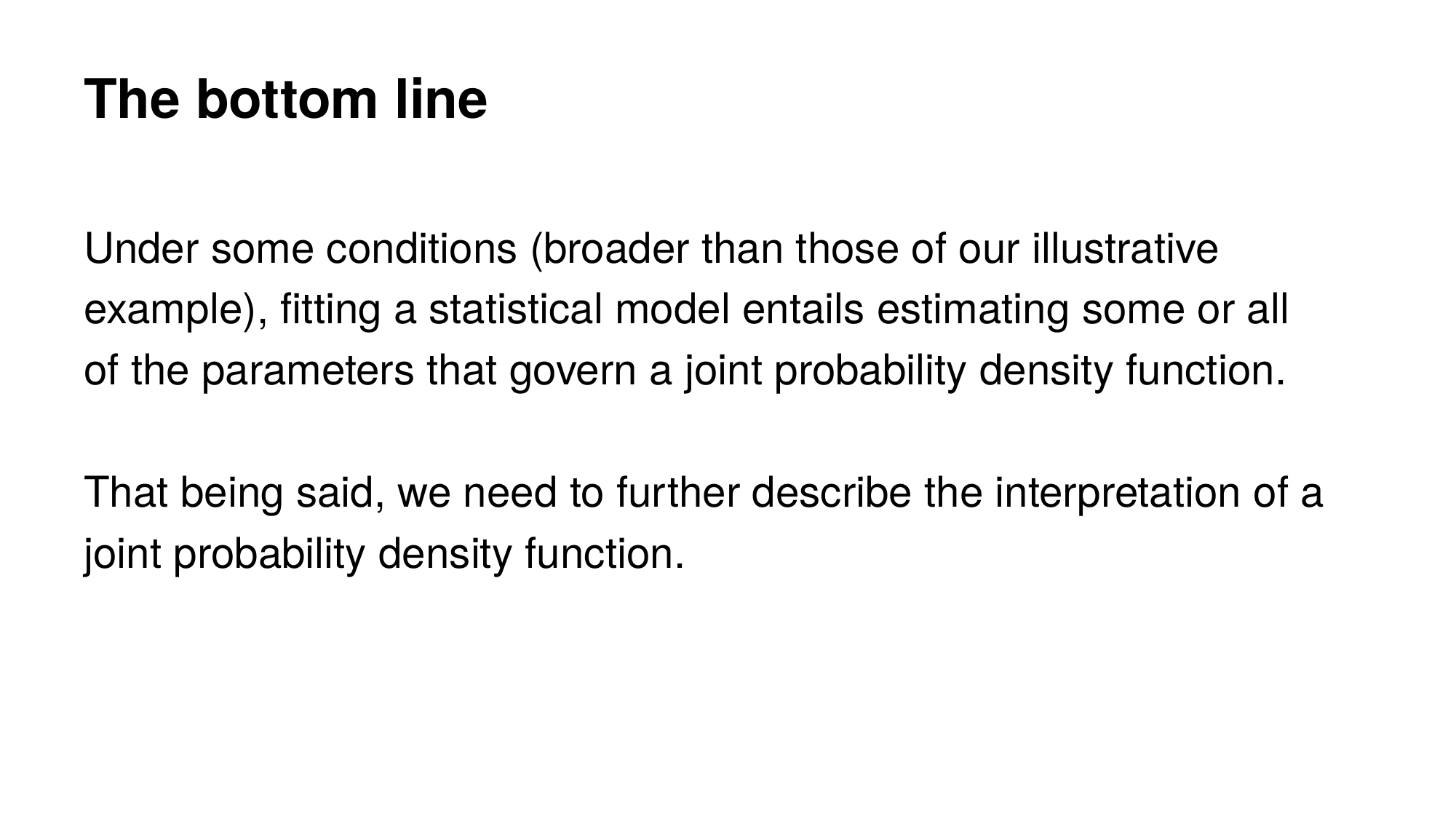

# The bottom line
Under some conditions (broader than those of our illustrative example), fitting a statistical model entails estimating some or all of the parameters that govern a joint probability density function.

That being said, we need to further describe the interpretation of a joint probability density function.